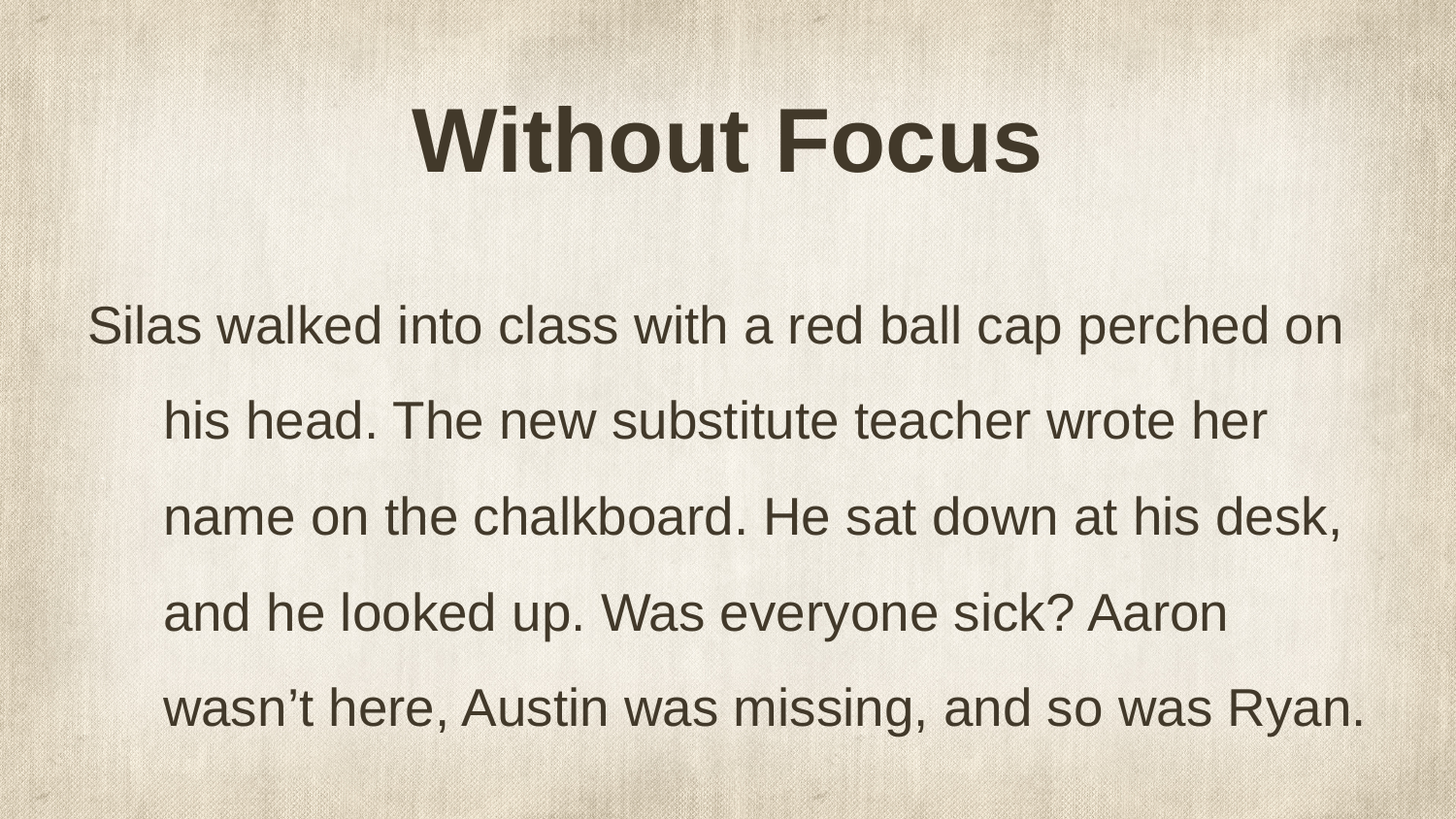

# Without Focus
Silas walked into class with a red ball cap perched on his head. The new substitute teacher wrote her name on the chalkboard. He sat down at his desk, and he looked up. Was everyone sick? Aaron wasn’t here, Austin was missing, and so was Ryan.